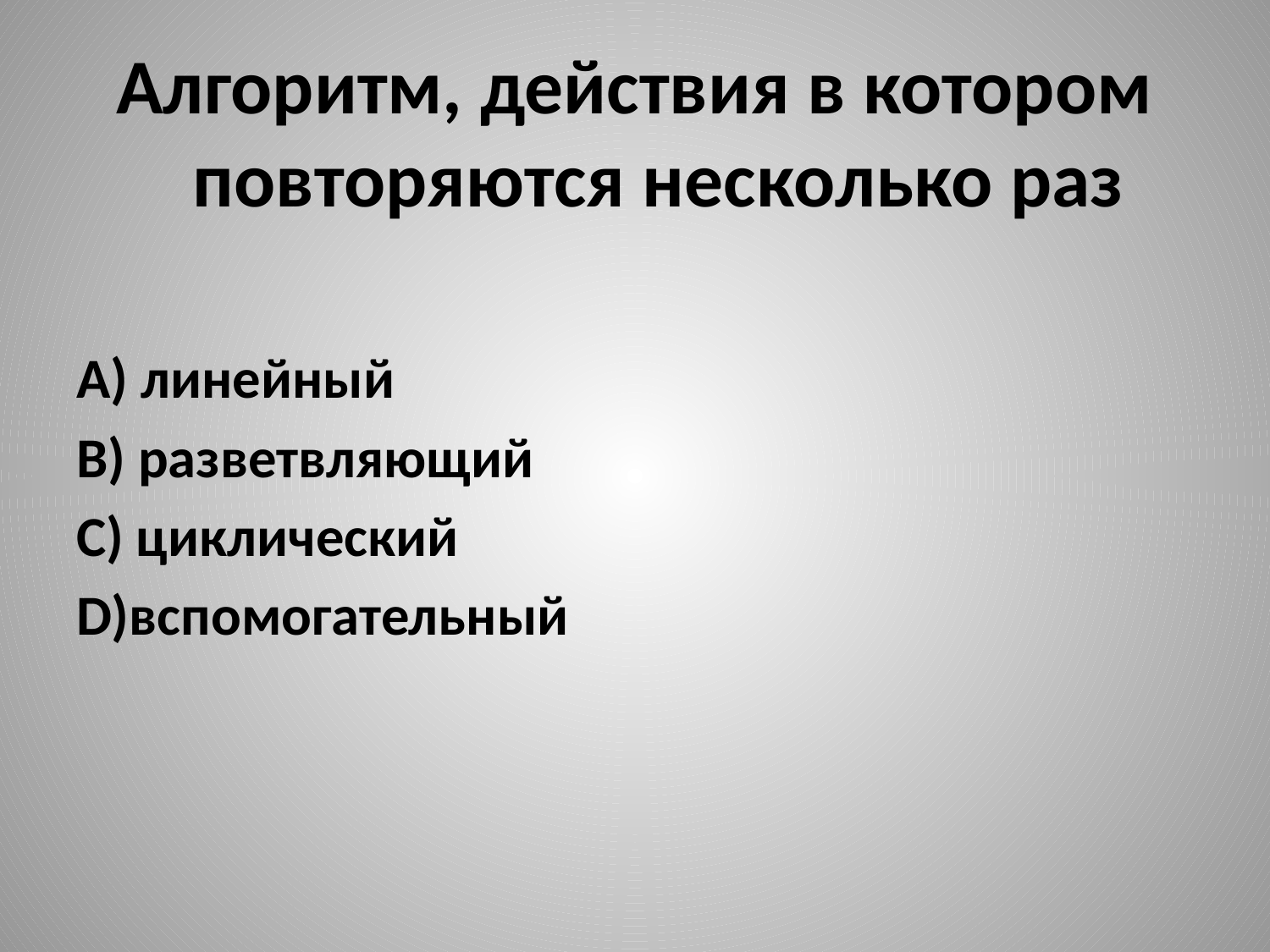

Алгоритм, действия в котором повторяются несколько раз

А) линейный
В) разветвляющий
С) циклический
D)вспомогательный